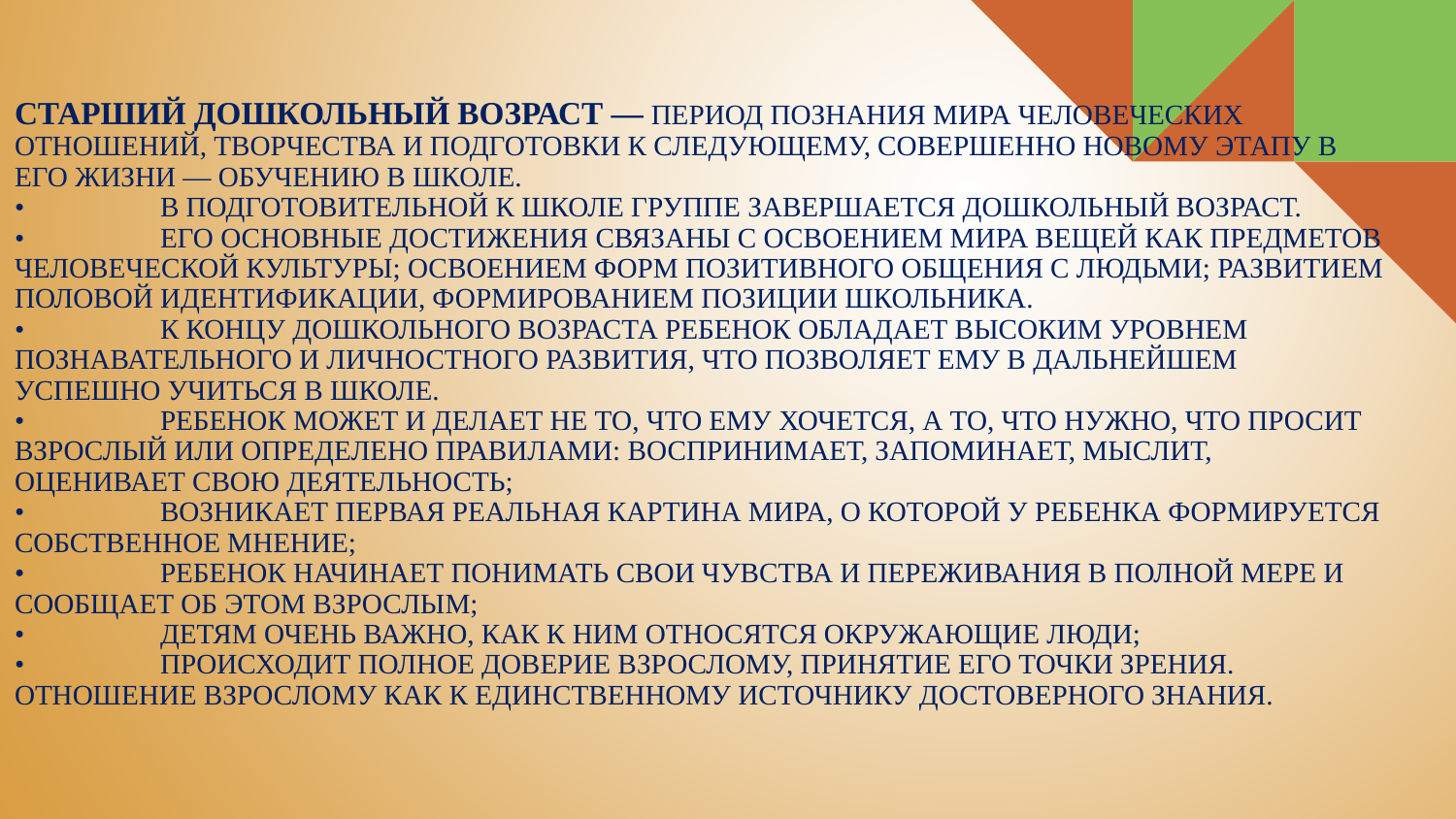

# Старший дошкольный возраст — период познания мира человеческих отношений, творчества и подготовки к следующему, совершенно новому этапу в его жизни — обучению в школе.
•	В подготовительной к школе группе завершается дошкольный возраст.
•	Его основные достижения связаны с освоением мира вещей как предметов человеческой культуры; освоением форм позитивного общения с людьми; развитием половой идентификации, формированием позиции школьника.
•	К концу дошкольного возраста ребенок обладает высоким уровнем познавательного и личностного развития, что позволяет ему в дальнейшем успешно учиться в школе.
•	Ребенок может и делает не то, что ему хочется, а то, что нужно, что просит взрослый или определено правилами: воспринимает, запоминает, мыслит, оценивает свою деятельность;
•	Возникает первая реальная картина мира, о которой у ребенка формируется собственное мнение;
•	Ребенок начинает понимать свои чувства и переживания в полной мере и сообщает об этом взрослым;
•	Детям очень важно, как к ним относятся окружающие люди;
•	Происходит полное доверие взрослому, принятие его точки зрения. Отношение взрослому как к единственному источнику достоверного знания.